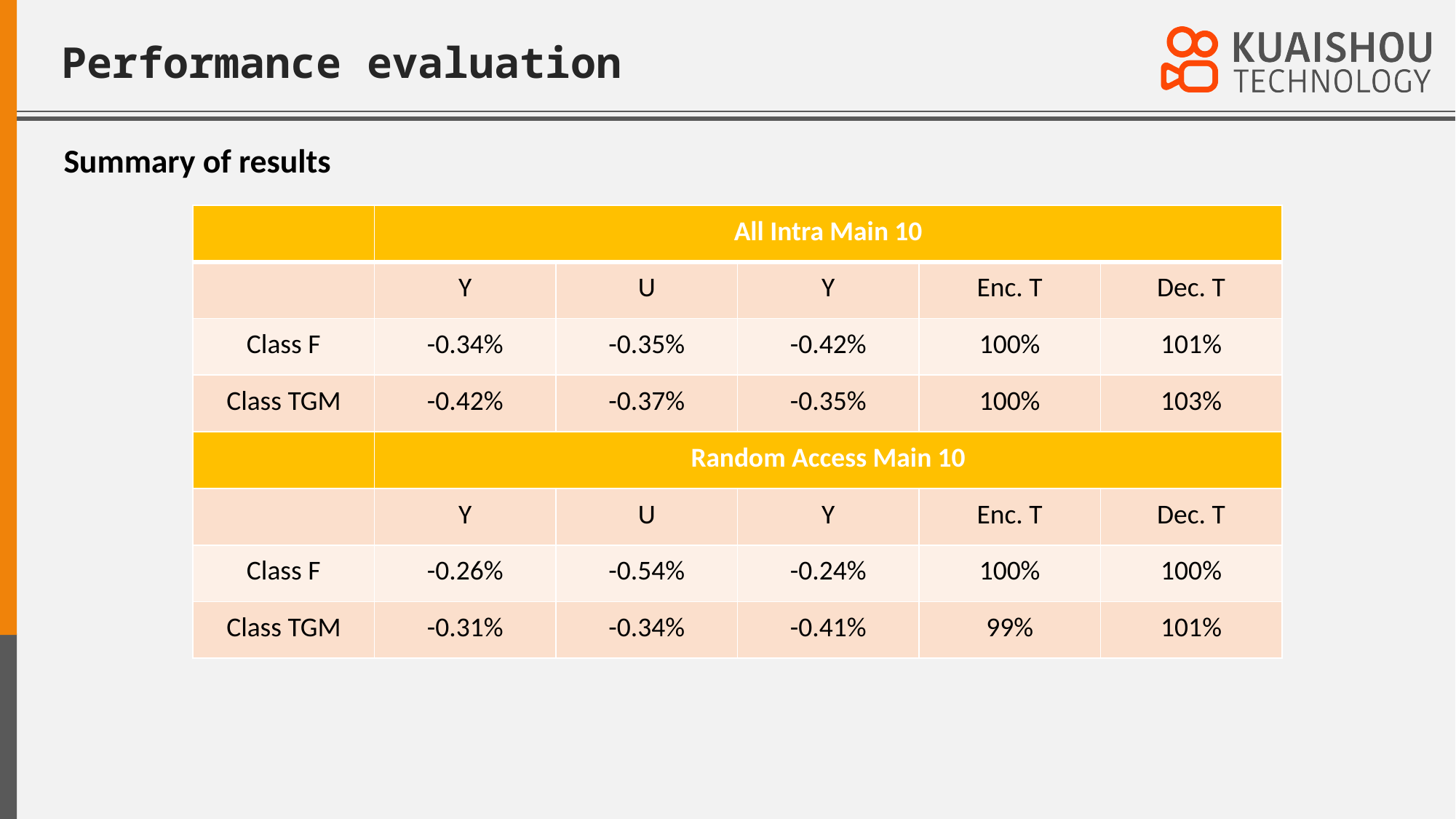

# Performance evaluation
Summary of results
|  | All Intra Main 10 |  |  |  |  |
| --- | --- | --- | --- | --- | --- |
|  | Y | U | Y | Enc. T | Dec. T |
| Class F | -0.34% | -0.35% | -0.42% | 100% | 101% |
| Class TGM | -0.42% | -0.37% | -0.35% | 100% | 103% |
|  | Random Access Main 10 |  |  |  |  |
|  | Y | U | Y | Enc. T | Dec. T |
| Class F | -0.26% | -0.54% | -0.24% | 100% | 100% |
| Class TGM | -0.31% | -0.34% | -0.41% | 99% | 101% |